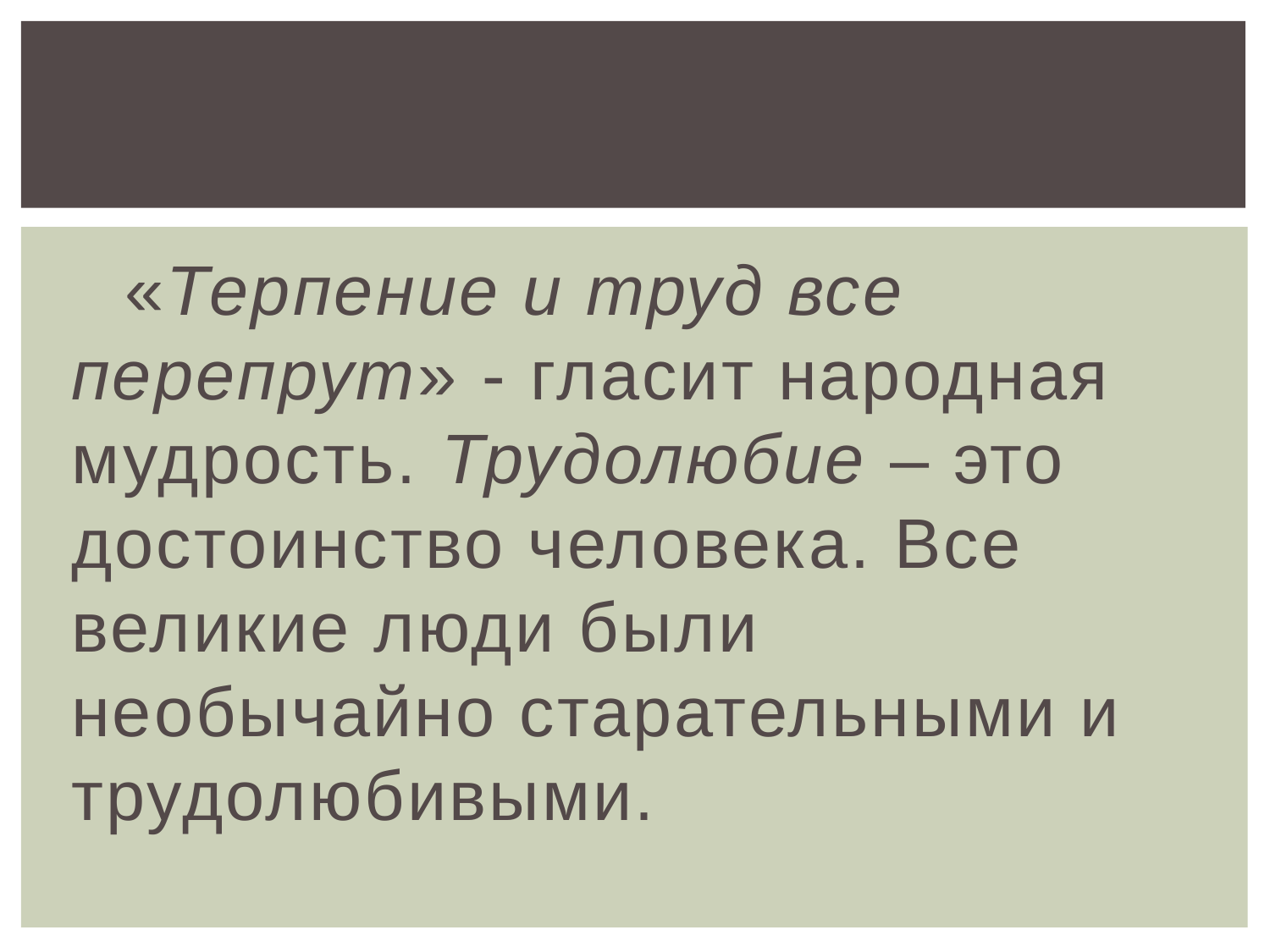

«Терпение и труд все перепрут» - гласит народная мудрость. Трудолюбие – это достоинство человека. Все великие люди были необычайно старательными и трудолюбивыми.